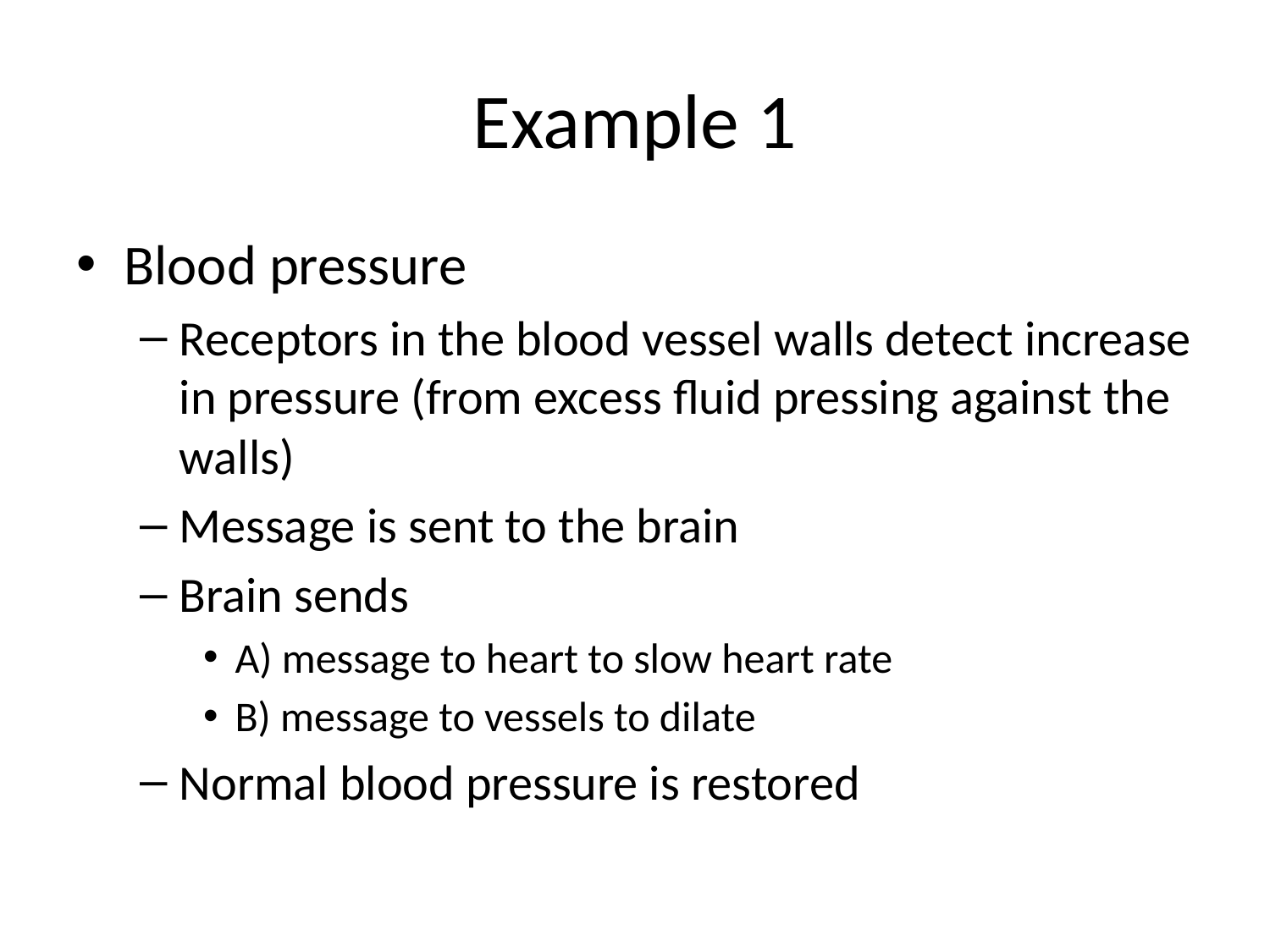

# Example 1
Blood pressure
Receptors in the blood vessel walls detect increase in pressure (from excess fluid pressing against the walls)
Message is sent to the brain
Brain sends
A) message to heart to slow heart rate
B) message to vessels to dilate
Normal blood pressure is restored